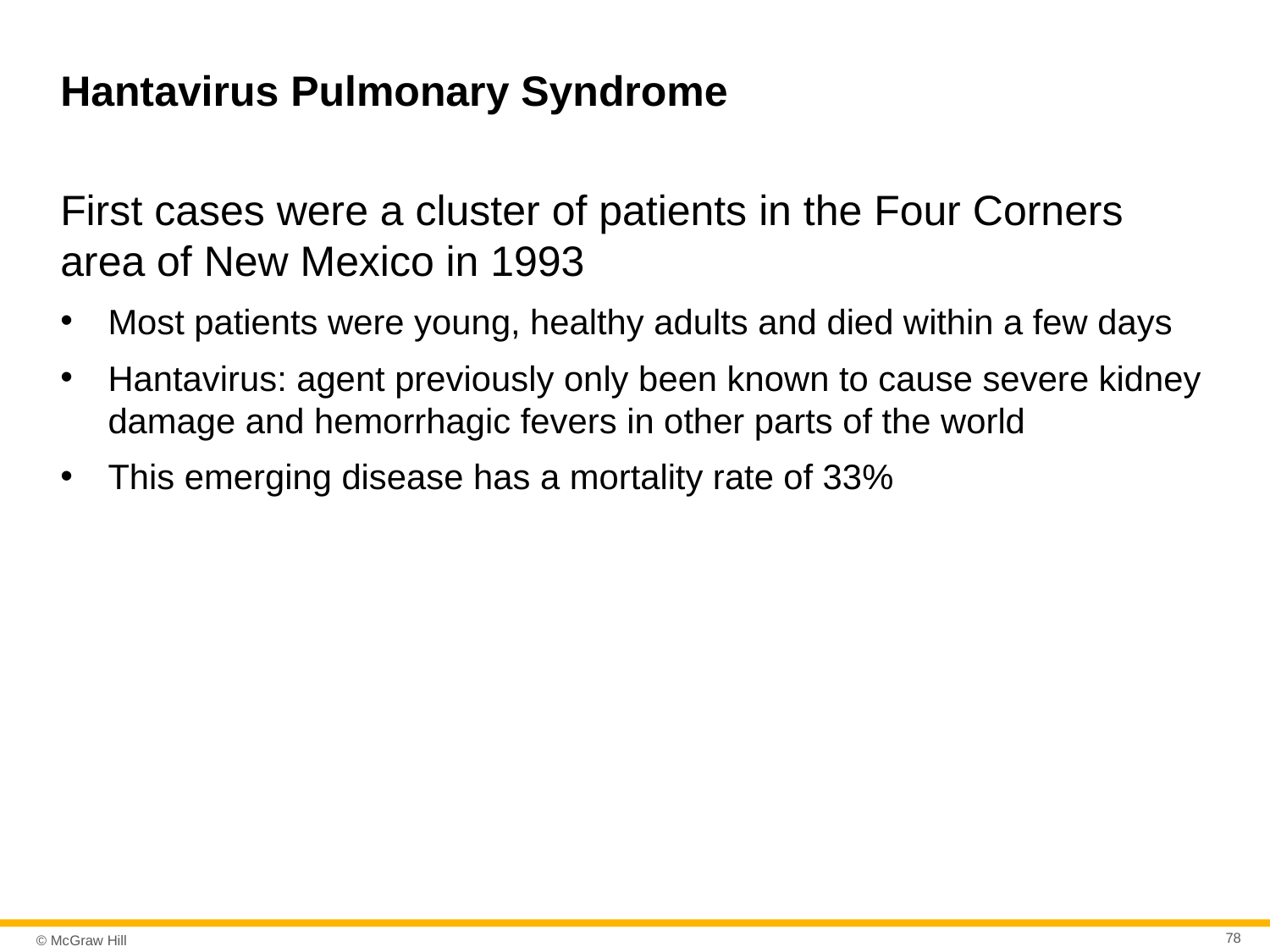

# Hantavirus Pulmonary Syndrome
First cases were a cluster of patients in the Four Corners area of New Mexico in 1993
Most patients were young, healthy adults and died within a few days
Hantavirus: agent previously only been known to cause severe kidney damage and hemorrhagic fevers in other parts of the world
This emerging disease has a mortality rate of 33%